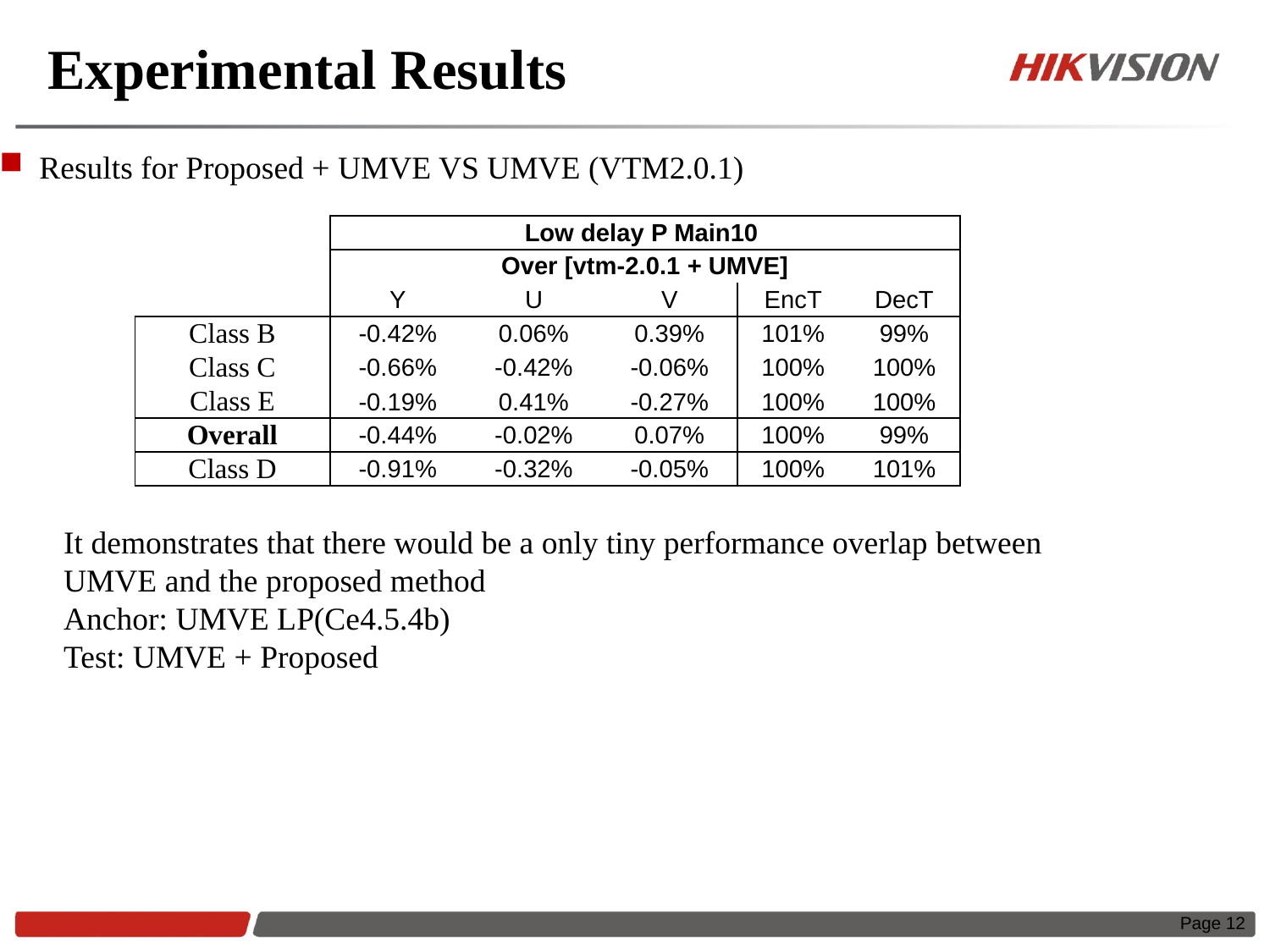

# Experimental Results
Results for Proposed + UMVE VS UMVE (VTM2.0.1)
|  | Low delay P Main10 |  |  |  |  |
| --- | --- | --- | --- | --- | --- |
|  | Over [vtm-2.0.1 + UMVE] |  |  |  |  |
|  | Y | U | V | EncT | DecT |
| Class B | -0.42% | 0.06% | 0.39% | 101% | 99% |
| Class C | -0.66% | -0.42% | -0.06% | 100% | 100% |
| Class E | -0.19% | 0.41% | -0.27% | 100% | 100% |
| Overall | -0.44% | -0.02% | 0.07% | 100% | 99% |
| Class D | -0.91% | -0.32% | -0.05% | 100% | 101% |
It demonstrates that there would be a only tiny performance overlap between
UMVE and the proposed method
Anchor: UMVE LP(Ce4.5.4b)
Test: UMVE + Proposed
Page 12